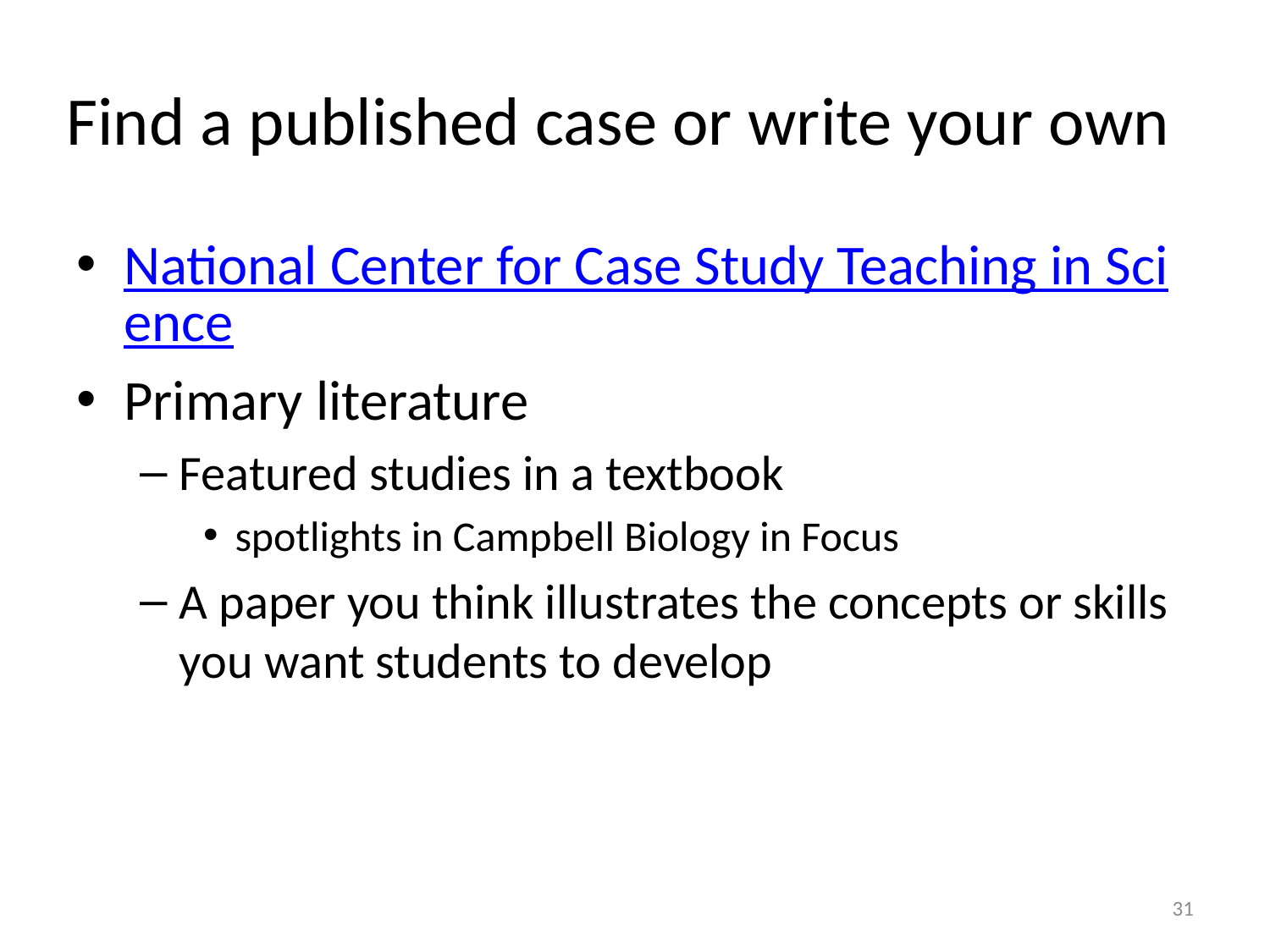

# Find a published case or write your own
National Center for Case Study Teaching in Science
Primary literature
Featured studies in a textbook
spotlights in Campbell Biology in Focus
A paper you think illustrates the concepts or skills you want students to develop
31